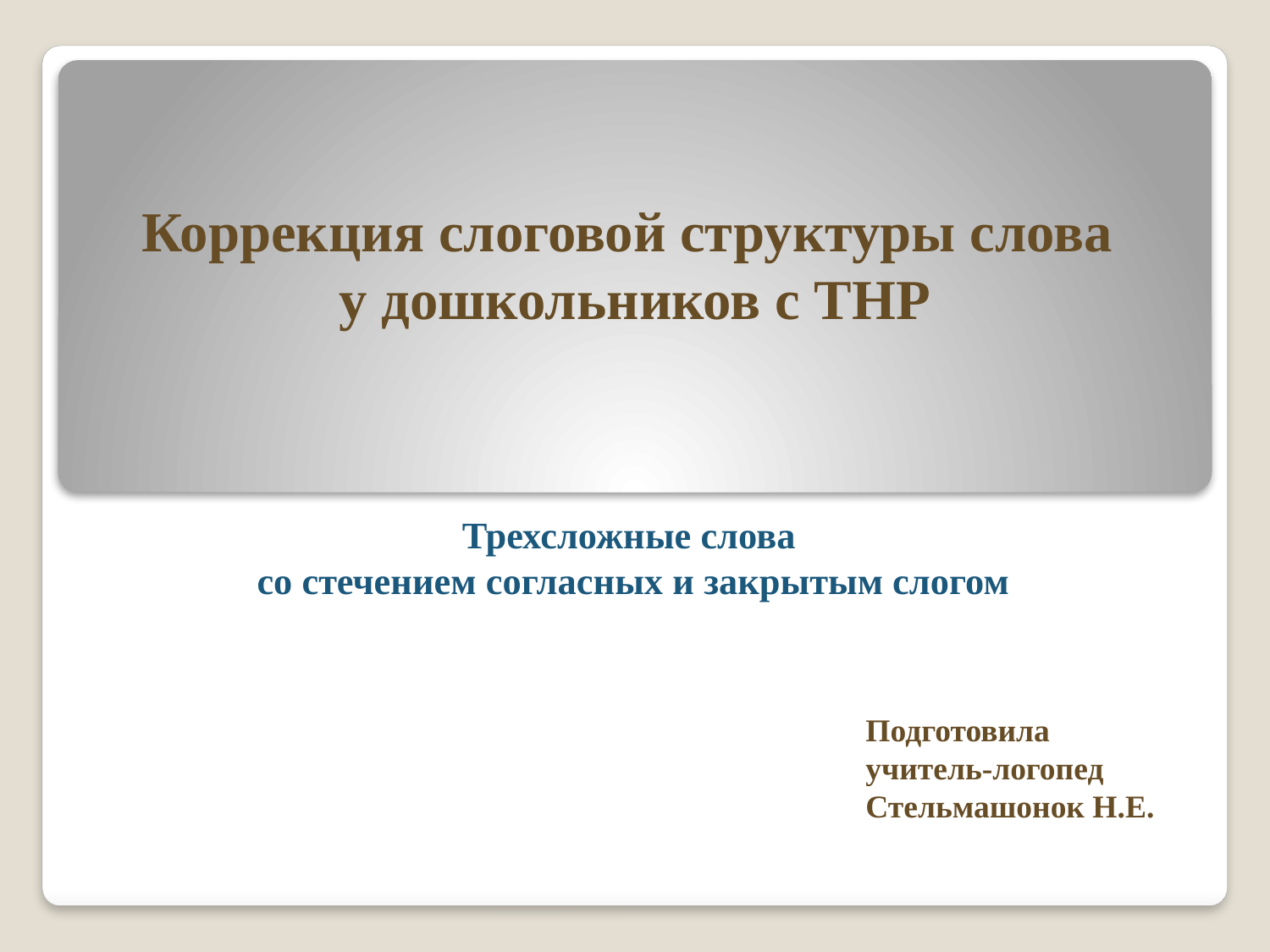

# Коррекция слоговой структуры слова у дошкольников с ТНР
Трехсложные слова
со стечением согласных и закрытым слогом
Подготовила
учитель-логопед
Стельмашонок Н.Е.